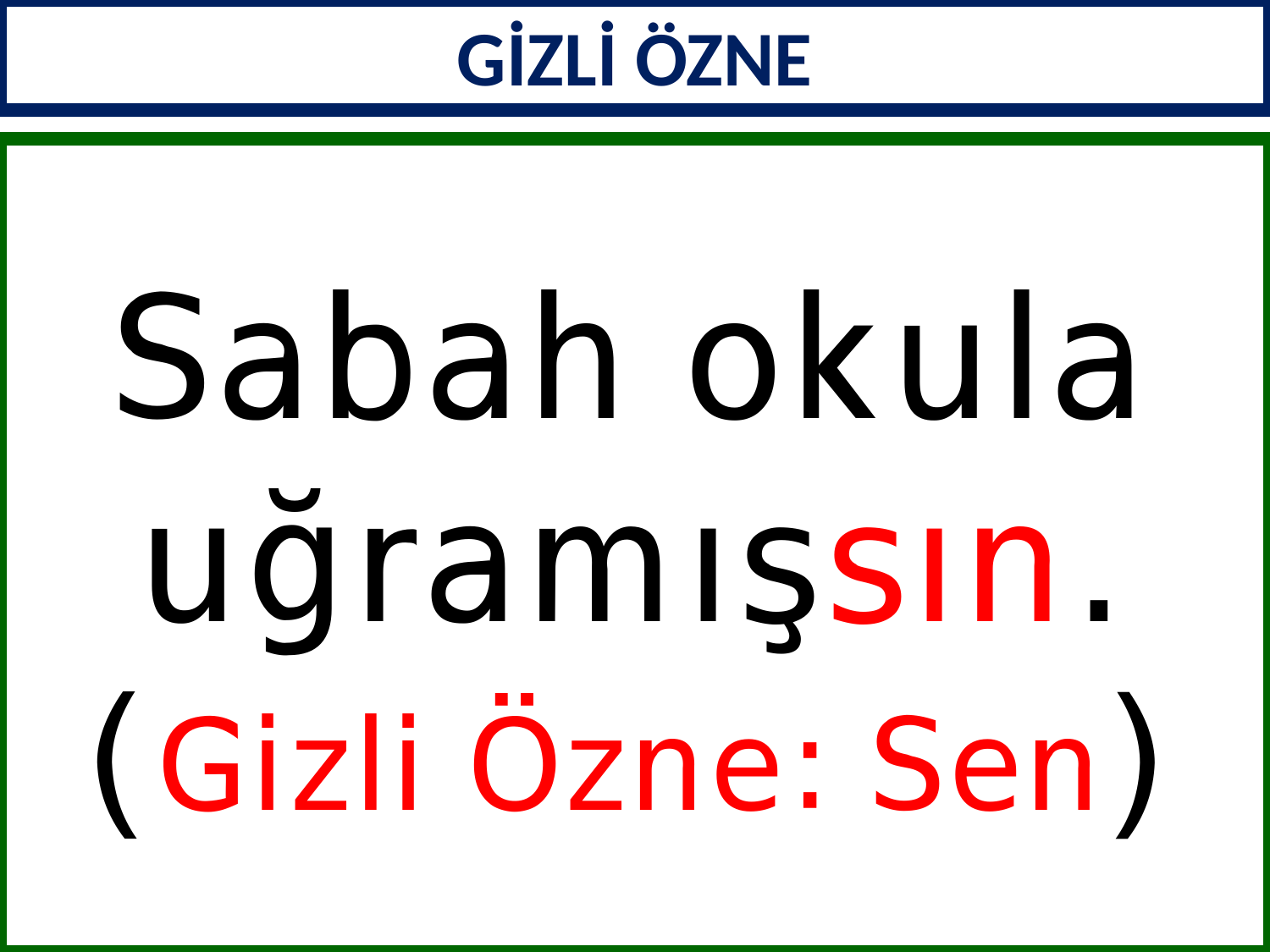

GİZLİ ÖZNE
Sabah okula uğramışsın.
(Gizli Özne: Sen)